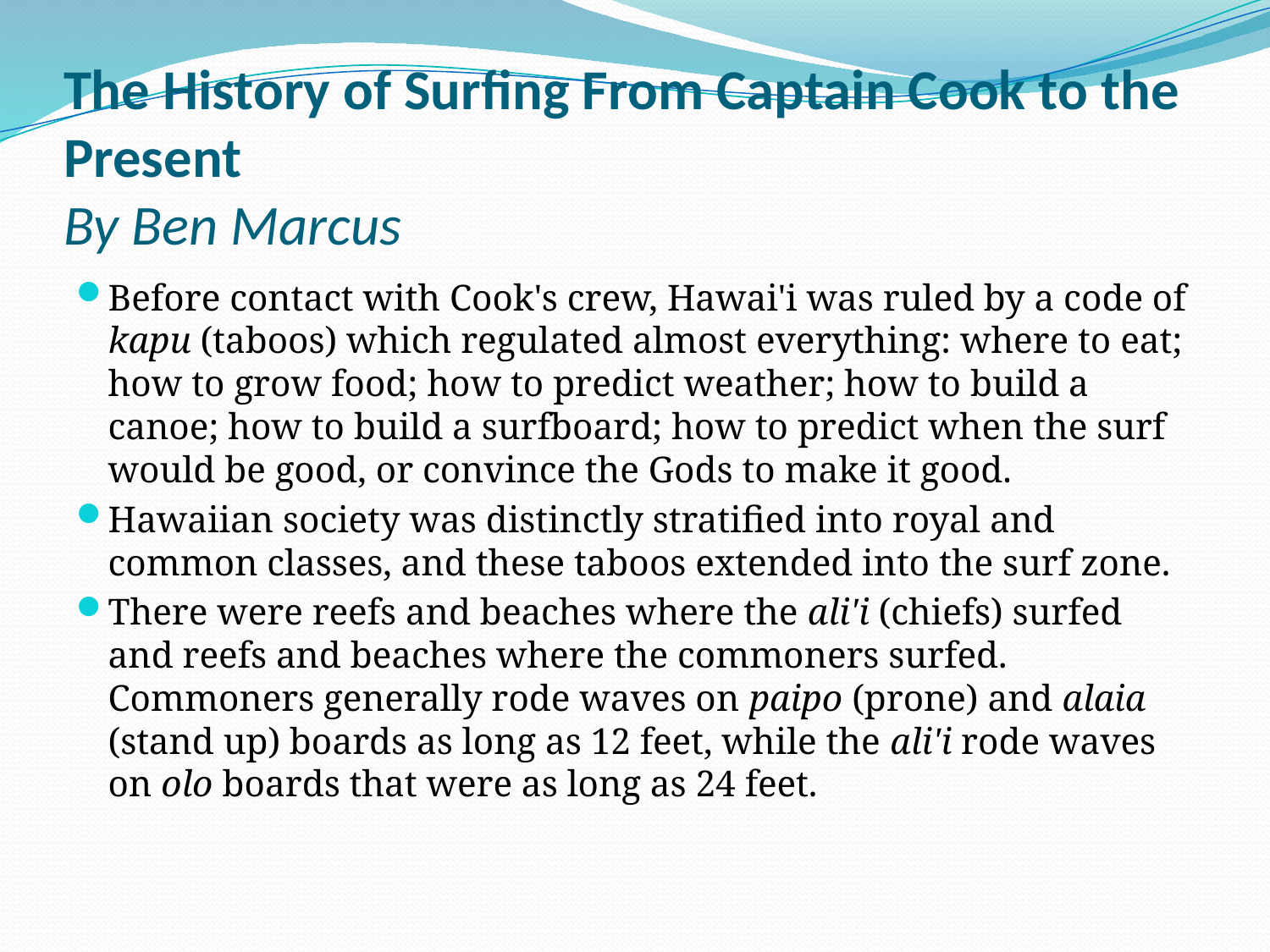

# The History of Surfing From Captain Cook to the Present By Ben Marcus
Before contact with Cook's crew, Hawai'i was ruled by a code of kapu (taboos) which regulated almost everything: where to eat; how to grow food; how to predict weather; how to build a canoe; how to build a surfboard; how to predict when the surf would be good, or convince the Gods to make it good.
Hawaiian society was distinctly stratified into royal and common classes, and these taboos extended into the surf zone.
There were reefs and beaches where the ali'i (chiefs) surfed and reefs and beaches where the commoners surfed. Commoners generally rode waves on paipo (prone) and alaia (stand up) boards as long as 12 feet, while the ali'i rode waves on olo boards that were as long as 24 feet.